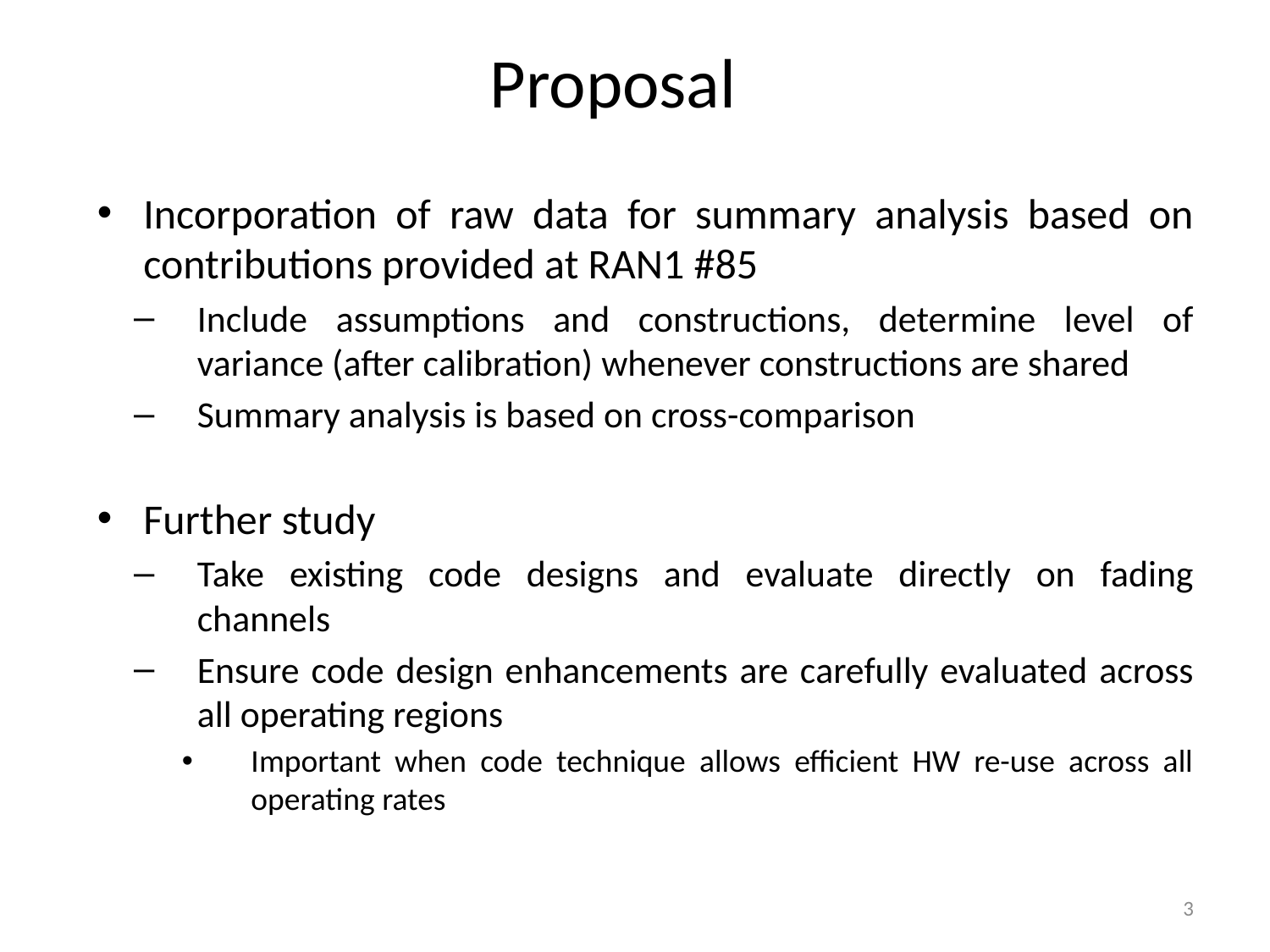

# Proposal
Incorporation of raw data for summary analysis based on contributions provided at RAN1 #85
Include assumptions and constructions, determine level of variance (after calibration) whenever constructions are shared
Summary analysis is based on cross-comparison

Further study
Take existing code designs and evaluate directly on fading channels
Ensure code design enhancements are carefully evaluated across all operating regions
Important when code technique allows efficient HW re-use across all operating rates

3